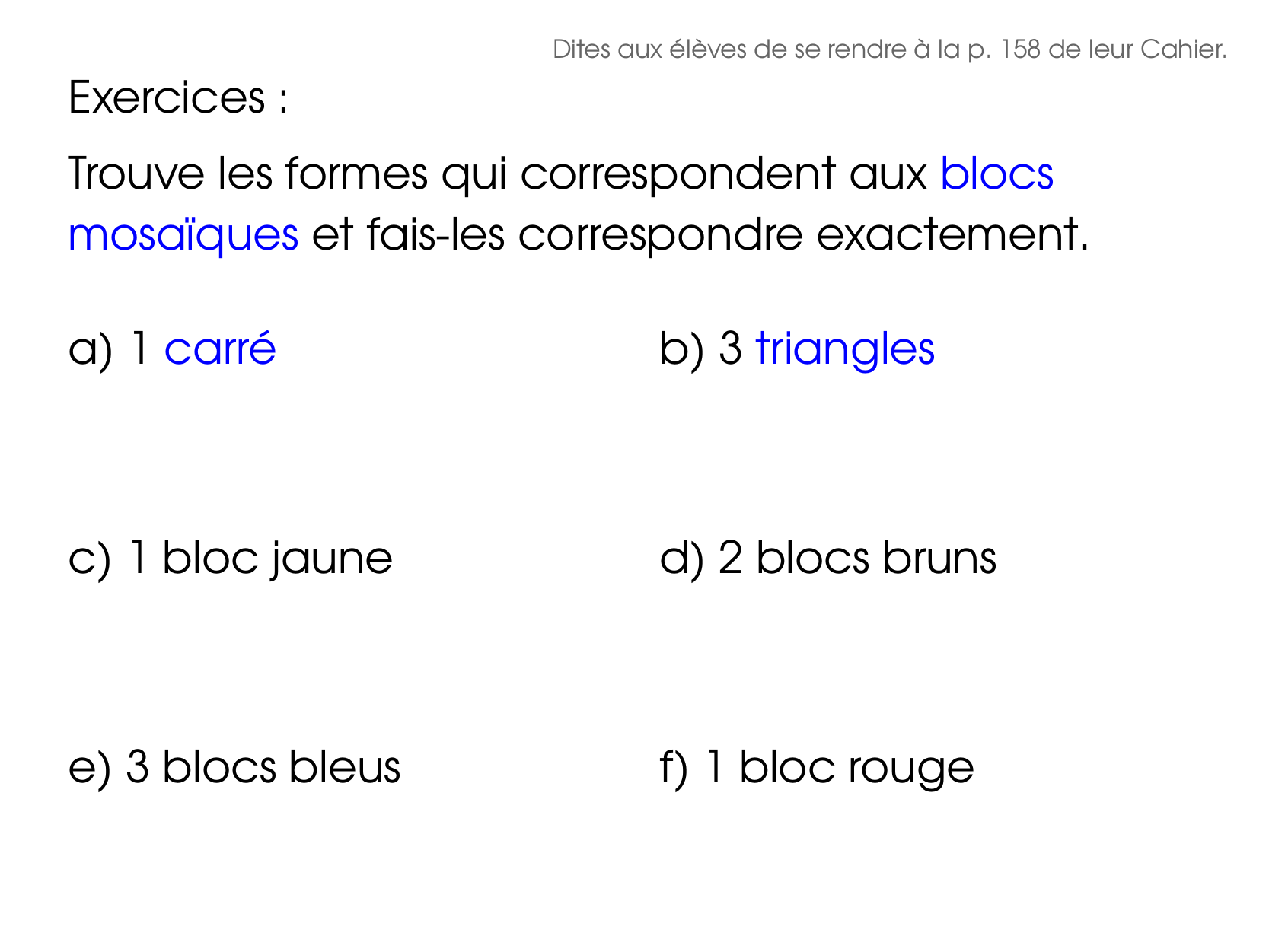

Dites aux élèves de se rendre à la p. 158 de leur Cahier.
Exercices :
Trouve les formes qui correspondent aux blocs mosaïques et fais-les correspondre exactement.
a) 1 carré
b) 3 triangles
c) 1 bloc jaune
d) 2 blocs bruns
e) 3 blocs bleus
f) 1 bloc rouge